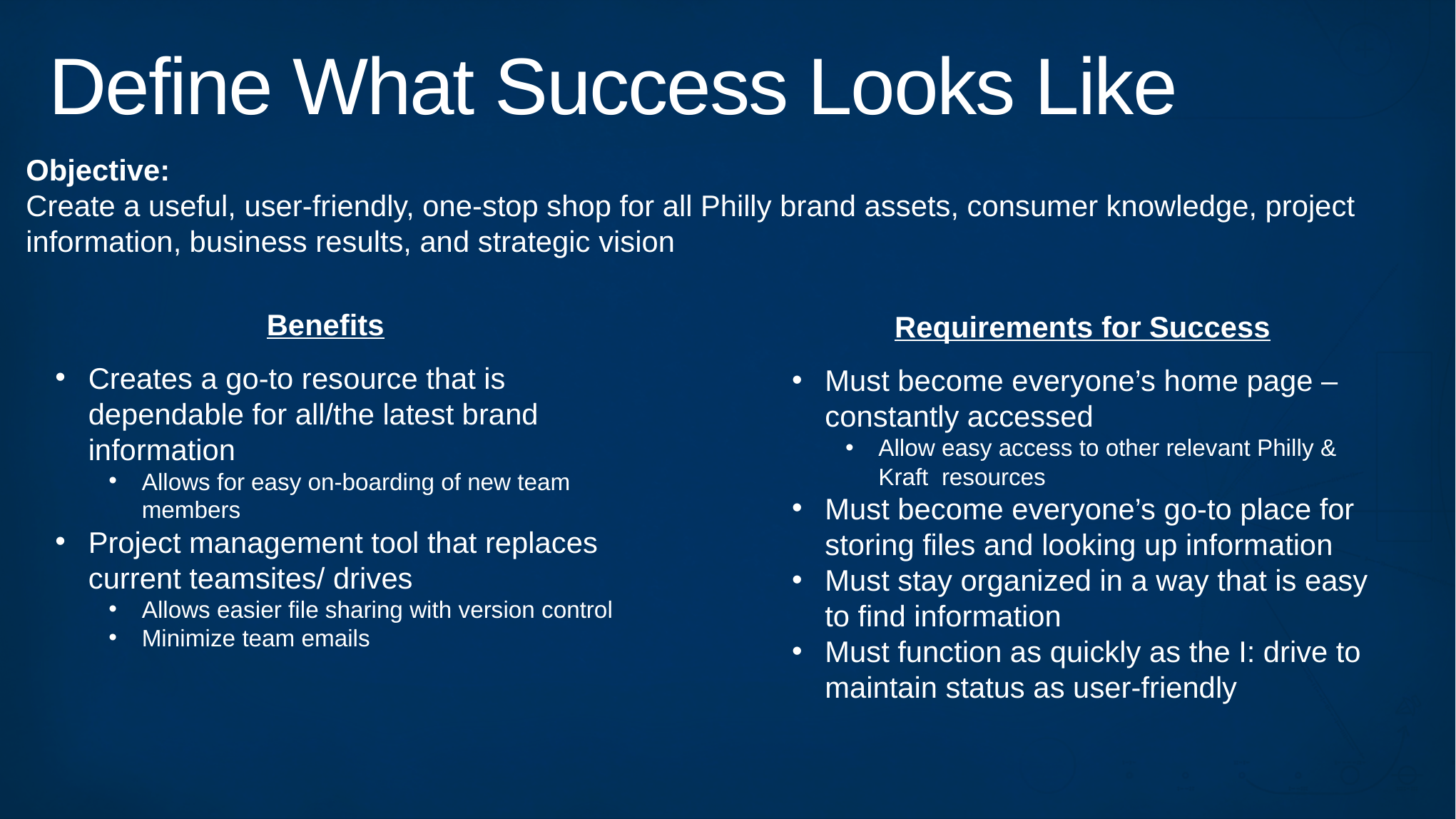

# Define What Success Looks Like
Objective:
Create a useful, user-friendly, one-stop shop for all Philly brand assets, consumer knowledge, project information, business results, and strategic vision

Benefits

Creates a go-to resource that is dependable for all/the latest brand information
Allows for easy on-boarding of new team members
Project management tool that replaces current teamsites/ drives
Allows easier file sharing with version control
Minimize team emails

     Requirements for Success

Must become everyone’s home page – constantly accessed
Allow easy access to other relevant Philly & Kraft  resources
Must become everyone’s go-to place for storing files and looking up information
Must stay organized in a way that is easy to find information
Must function as quickly as the I: drive to maintain status as user-friendly